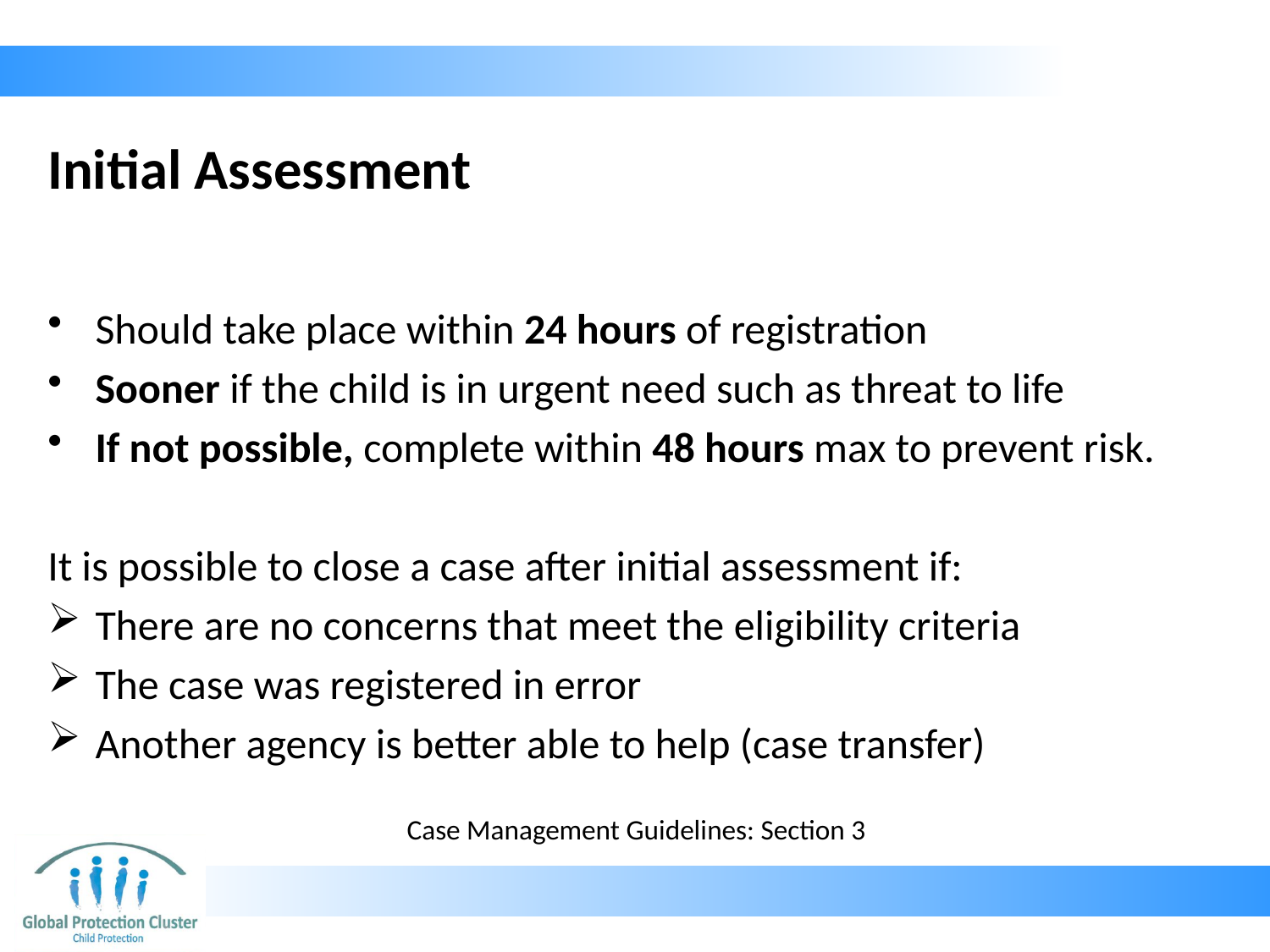

# Initial Assessment

Should take place within 24 hours of registration
Sooner if the child is in urgent need such as threat to life
If not possible, complete within 48 hours max to prevent risk.

It is possible to close a case after initial assessment if:
There are no concerns that meet the eligibility criteria
The case was registered in error
Another agency is better able to help (case transfer)

Case Management Guidelines: Section 3